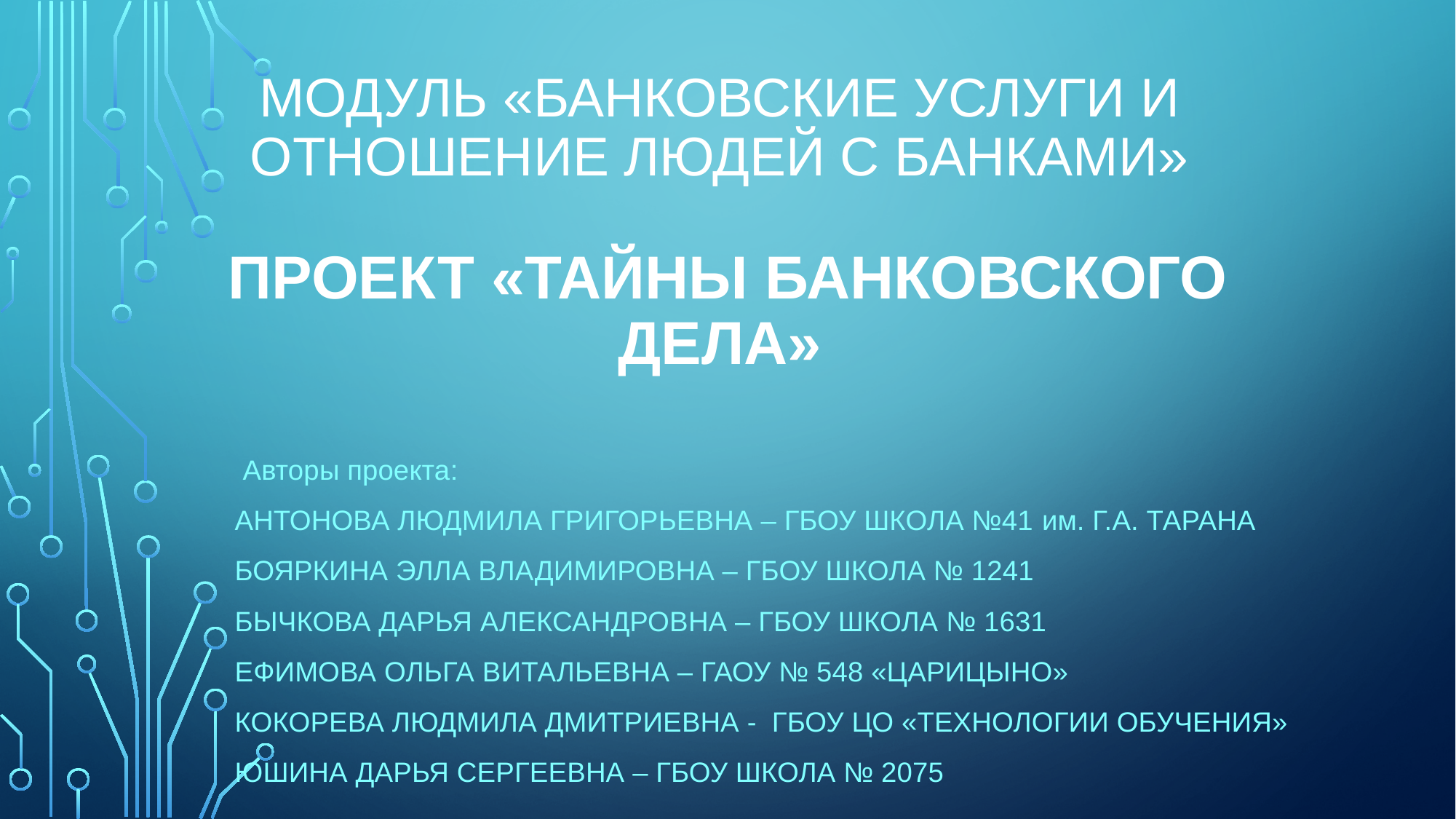

# Модуль «банковские услуги и отношение людей с банками» Проект «Тайны банковского дела»
 Авторы проекта:
Антонова Людмила Григорьевна – ГБОУ школа №41 им. Г.А. Тарана
Бояркина Элла Владимировна – ГБОУ Школа № 1241
Бычкова Дарья Александровна – ГБОУ Школа № 1631
Ефимова Ольга Витальевна – ГАОУ № 548 «Царицыно»
Кокорева Людмила Дмитриевна -  Гбоу цо «технологии обучения»
Юшина Дарья сергеевна – гбоу школа № 2075